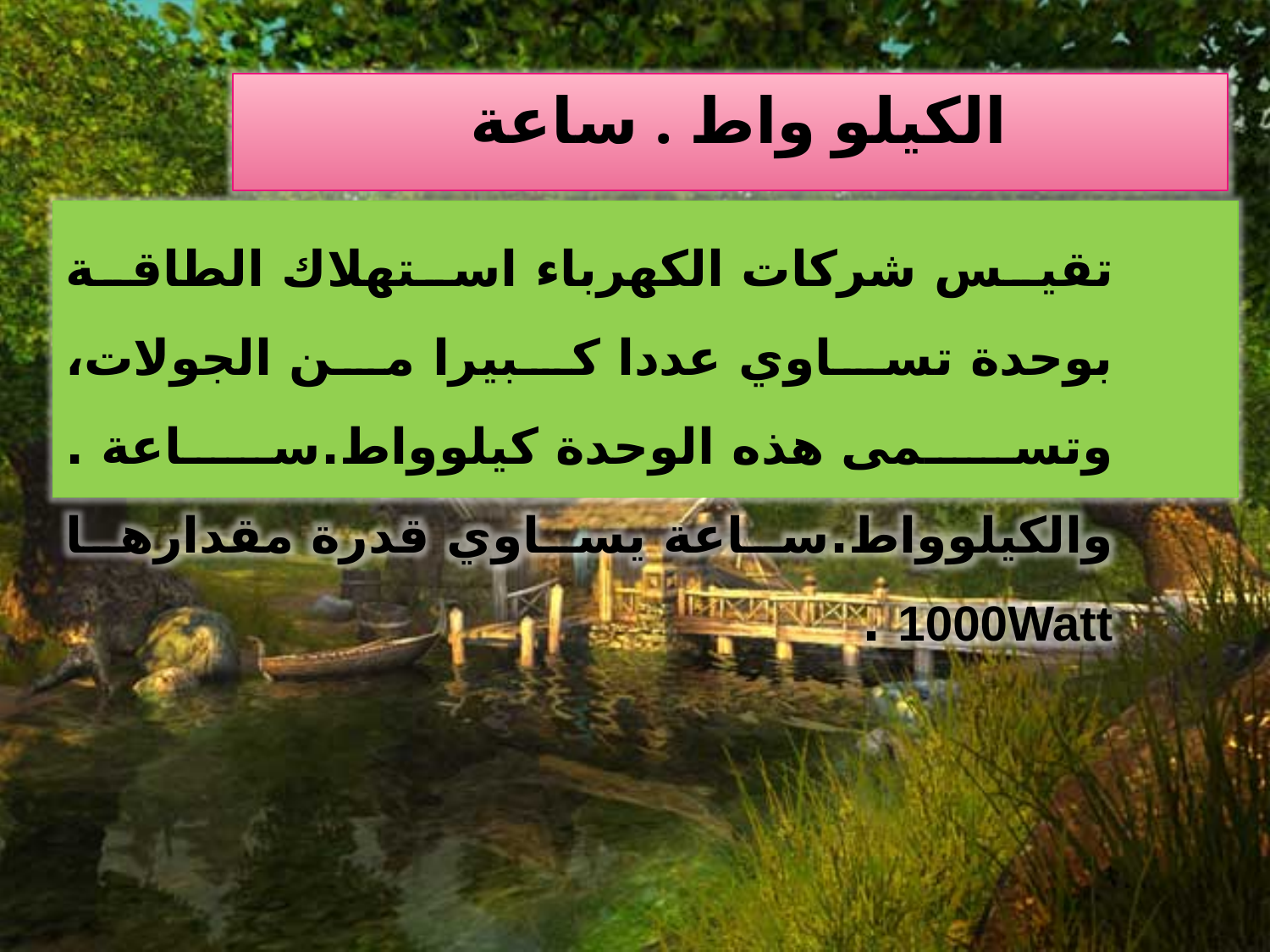

الكيلو واط . ساعة
      تقيس شركات الكهرباء استهلاك الطاقة بوحدة تساوي عددا كبيرا من الجولات، وتسمى هذه الوحدة كيلوواط.ساعة . والكيلوواط.ساعة يساوي قدرة مقدارها 1000Watt .